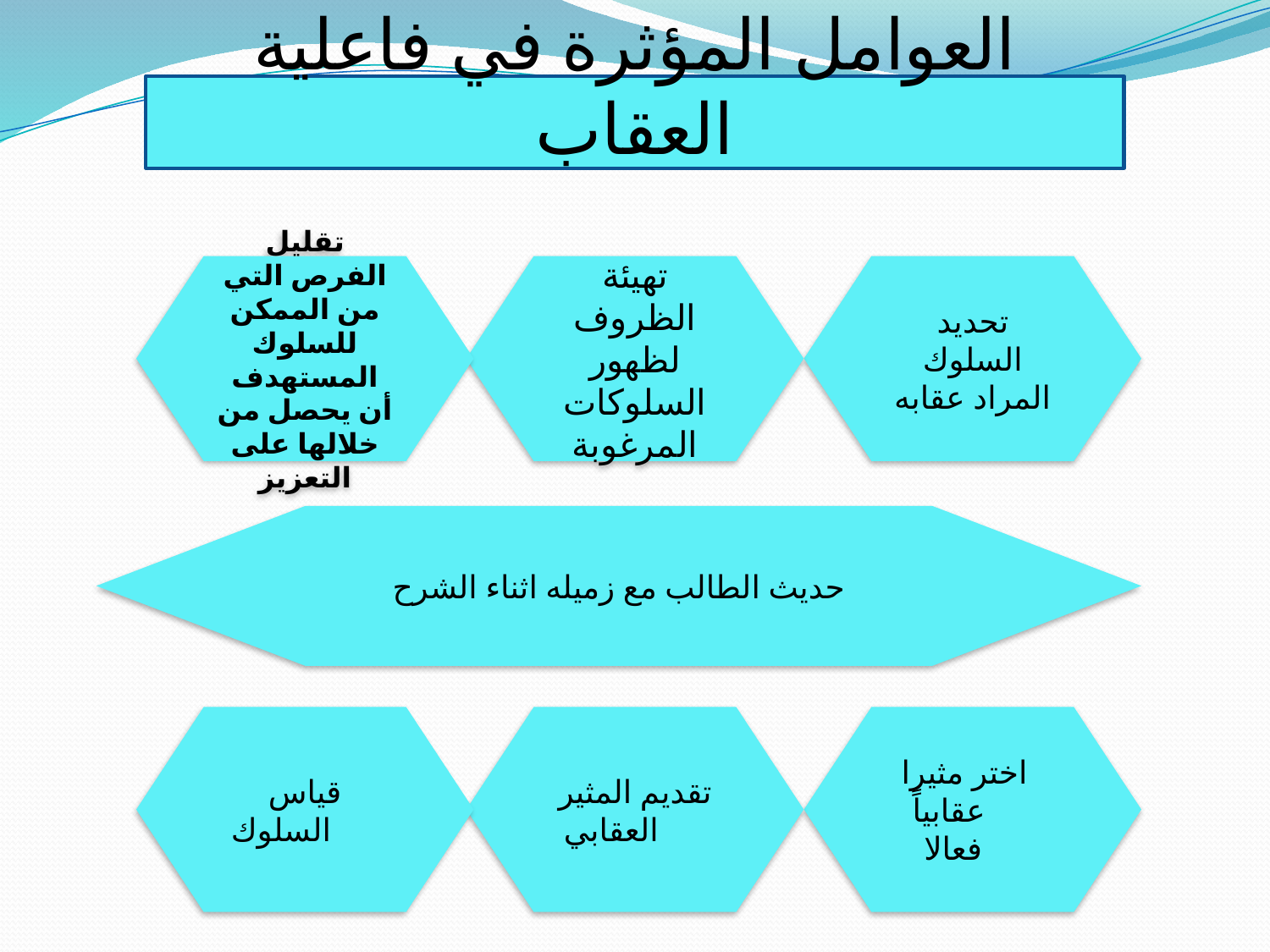

# العوامل المؤثرة في فاعلية العقاب
تقليل الفرص التي من الممكن للسلوك المستهدف أن يحصل من خلالها على التعزيز
تهيئة الظروف لظهور السلوكات المرغوبة
تحديد السلوك المراد عقابه
حديث الطالب مع زميله اثناء الشرح
قياس السلوك
تقديم المثير العقابي
  اختر مثيرا عقابياً فعالا